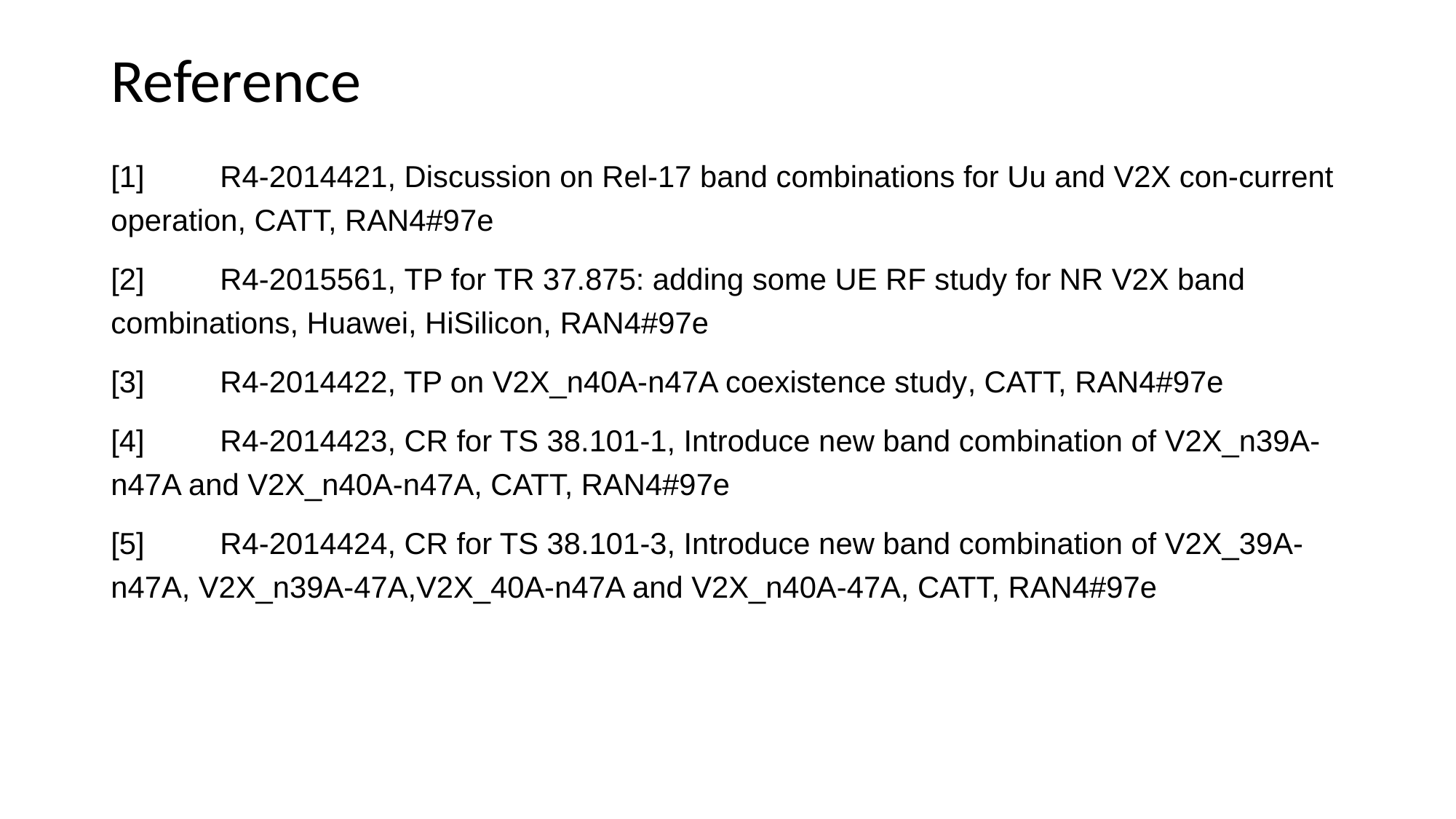

# Reference
[1]	R4-2014421, Discussion on Rel-17 band combinations for Uu and V2X con-current operation, CATT, RAN4#97e
[2]	R4-2015561, TP for TR 37.875: adding some UE RF study for NR V2X band combinations, Huawei, HiSilicon, RAN4#97e
[3]	R4-2014422, TP on V2X_n40A-n47A coexistence study, CATT, RAN4#97e
[4]	R4-2014423, CR for TS 38.101-1, Introduce new band combination of V2X_n39A-n47A and V2X_n40A-n47A, CATT, RAN4#97e
[5]	R4-2014424, CR for TS 38.101-3, Introduce new band combination of V2X_39A-n47A, V2X_n39A-47A,V2X_40A-n47A and V2X_n40A-47A, CATT, RAN4#97e